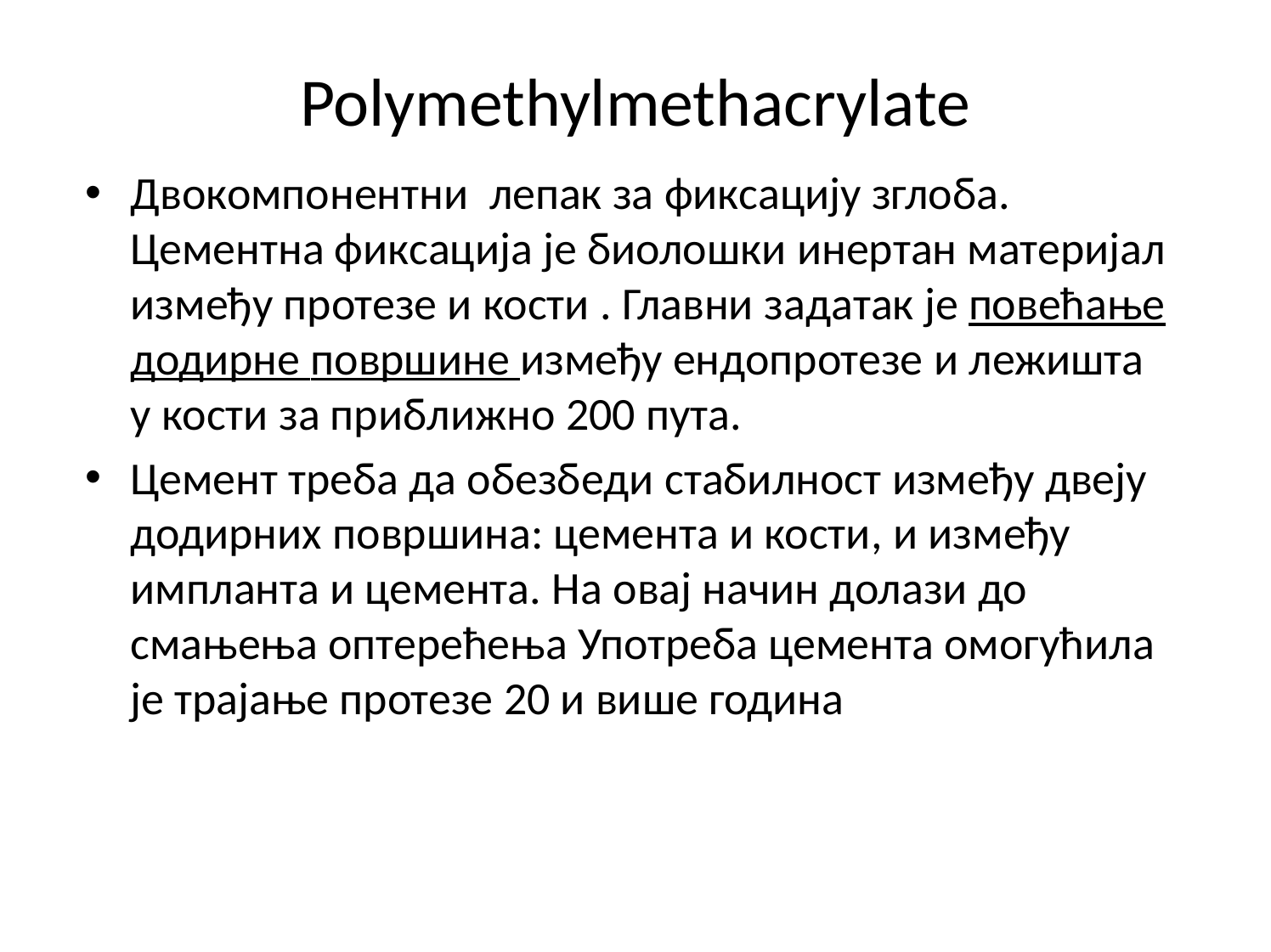

# Polymethylmethacrylate
Двокомпонентни  лепак за фиксацију зглоба. Цементна фиксација је биолошки инертан материјал између протезе и кости . Главни задатак је повећање додирне површине између ендопротезе и лежишта у кости за приближно 200 пута.
Цемент треба да обезбеди стабилност између двеју додирних површина: цемента и кости, и између импланта и цемента. На овај начин долази до смањења оптерећења Употреба цемента омогућила је трајање протезе 20 и више година